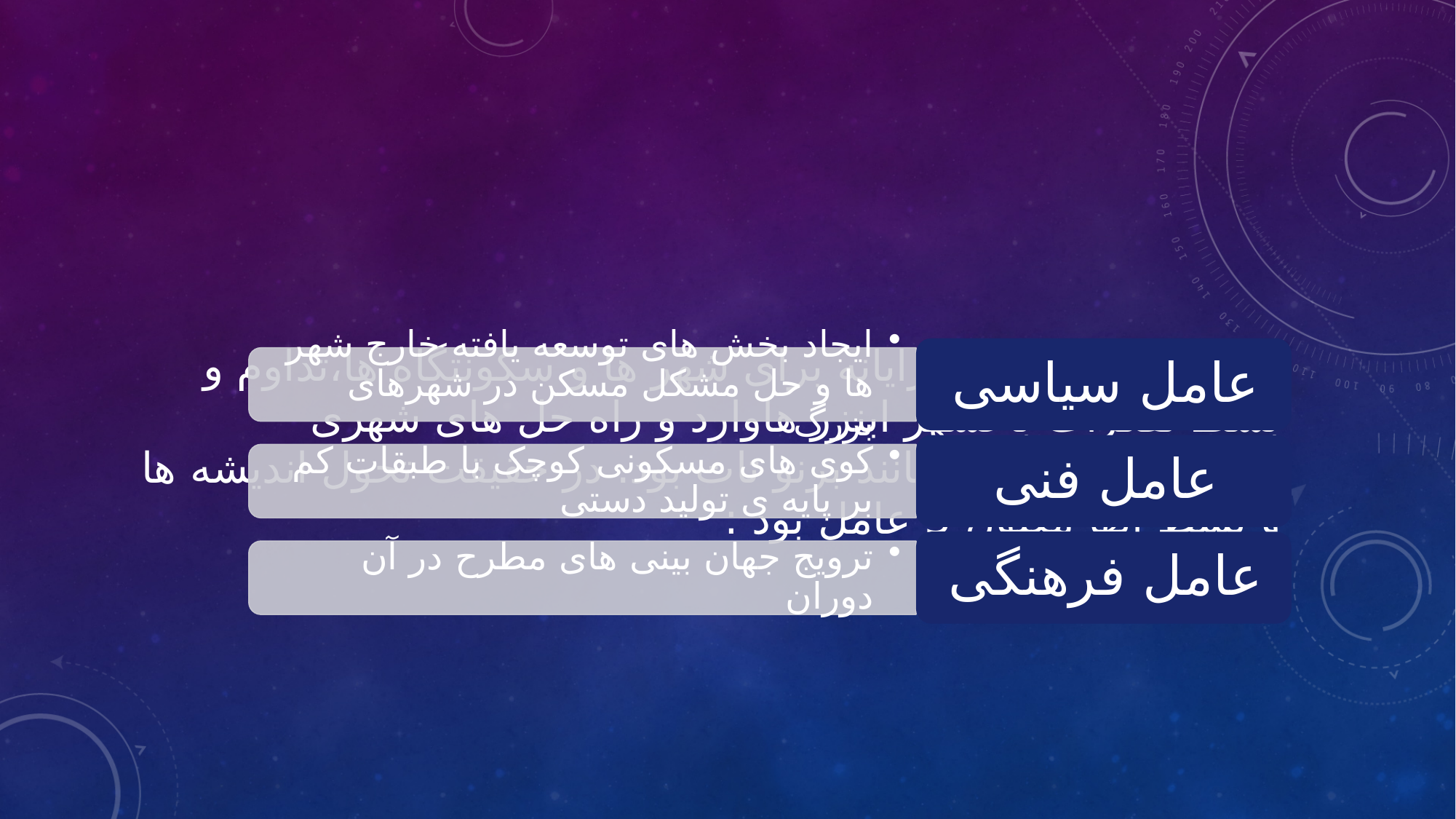

طراحی های سنت گرایانه برای شهر ها و سکونتگاه ها،تداوم و بسط تفکرات باغشهر ابنزر هاوارد و راه حل های شهری اکسپرسیونیست ها مانند برنو تات بود. در حقیقت تحول اندیشه ها و بسط آنها معلول 3 عامل بود :
ایجاد بخش های توسعه یافته خارج شهر ها و حل مشکل مسکن در شهرهای بزرگ
عامل سیاسی
کوی های مسکونی کوچک با طبقات کم بر پایه ی تولید دستی
عامل فنی
ترویج جهان بینی های مطرح در آن دوران
عامل فرهنگی